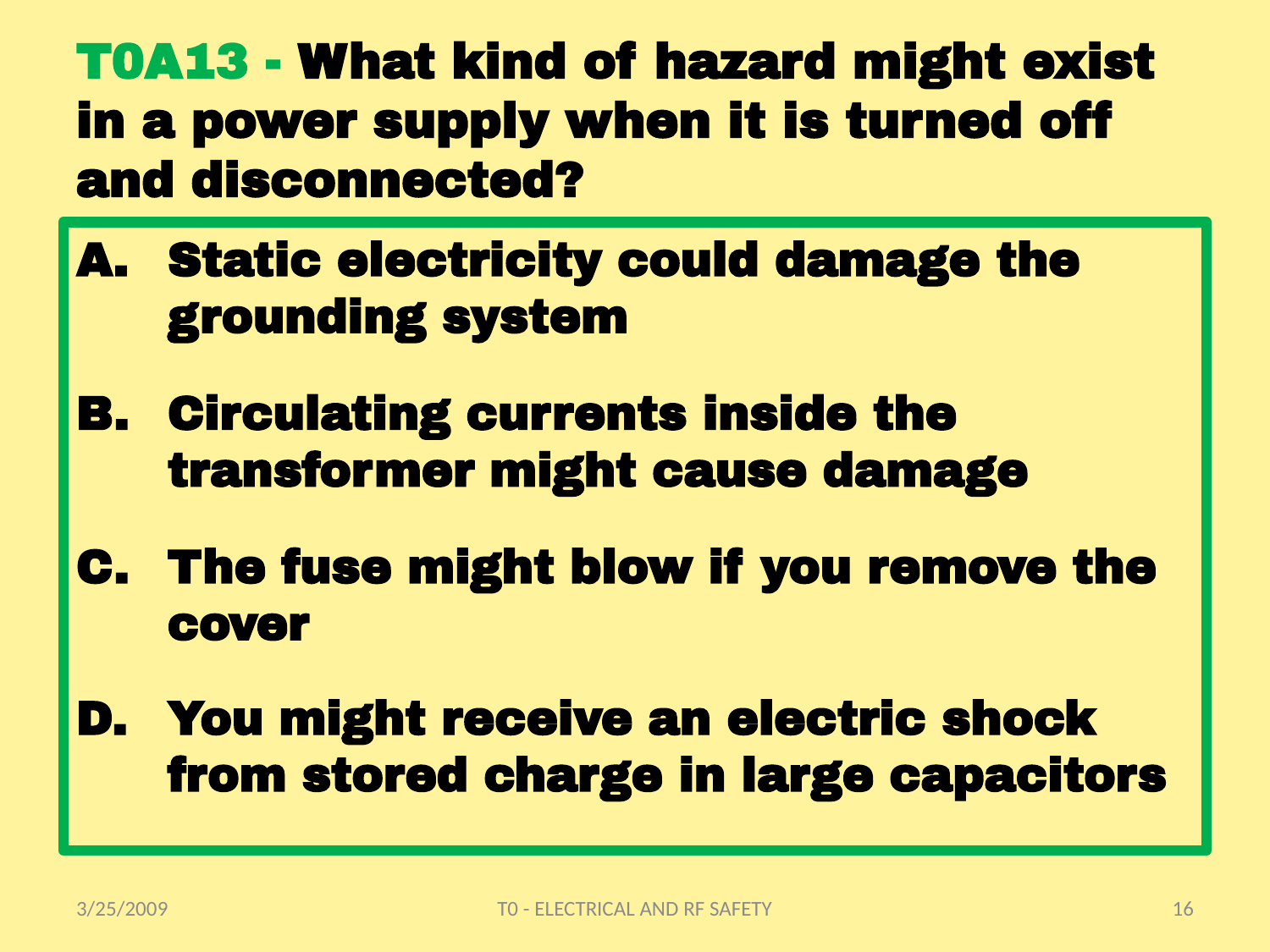

# T0A13 - What kind of hazard might exist in a power supply when it is turned off and disconnected?
Static electricity could damage the grounding system

Circulating currents inside the transformer might cause damage

The fuse might blow if you remove the cover

You might receive an electric shock from stored charge in large capacitors
3/25/2009
T0 - ELECTRICAL AND RF SAFETY
16